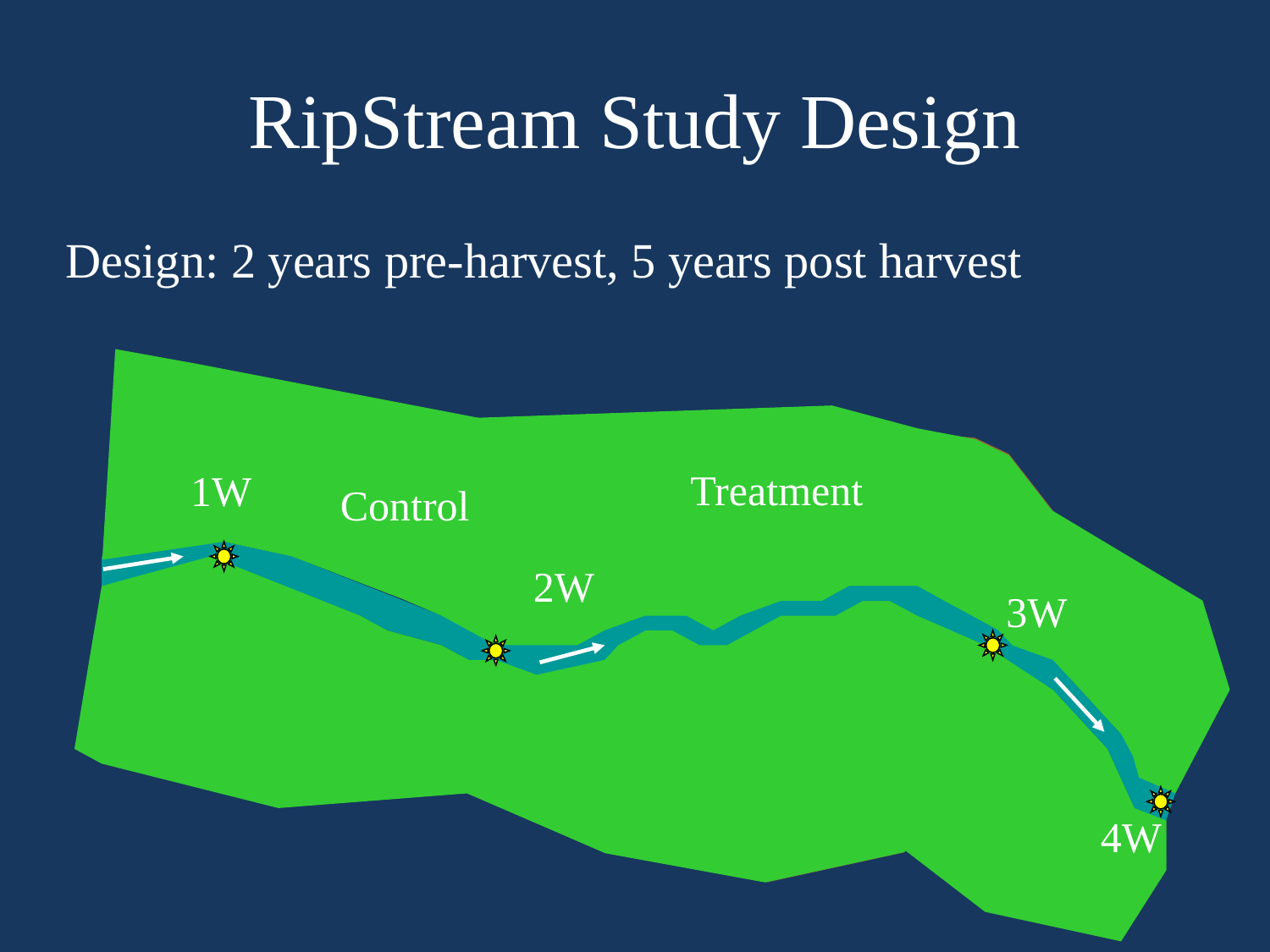

# RipStream Study Design
Design: 2 years pre-harvest, 5 years post harvest

Treatment
1W
Control

2W

3W

4W